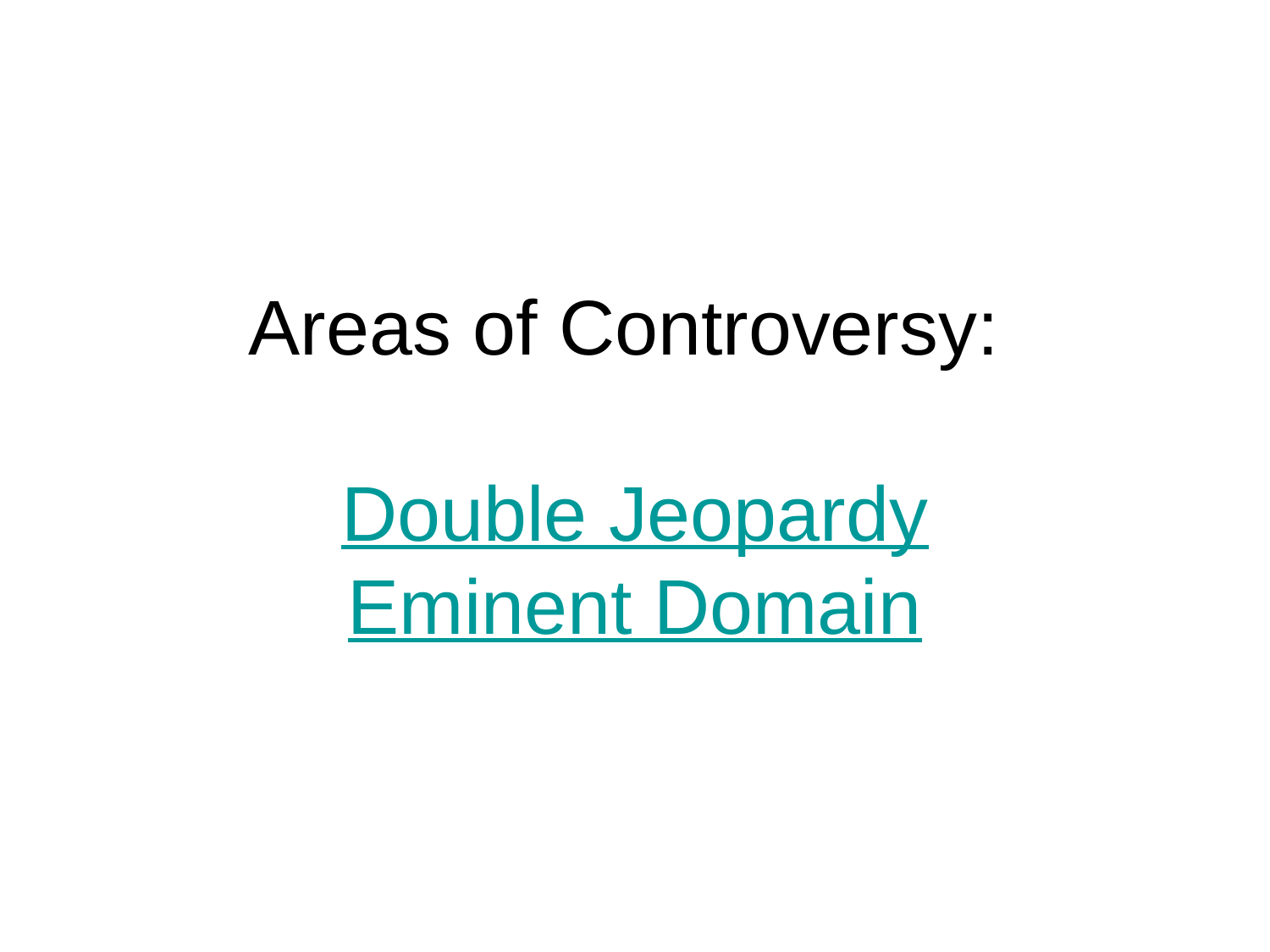

# Areas of Controversy: Double Jeopardy Eminent Domain